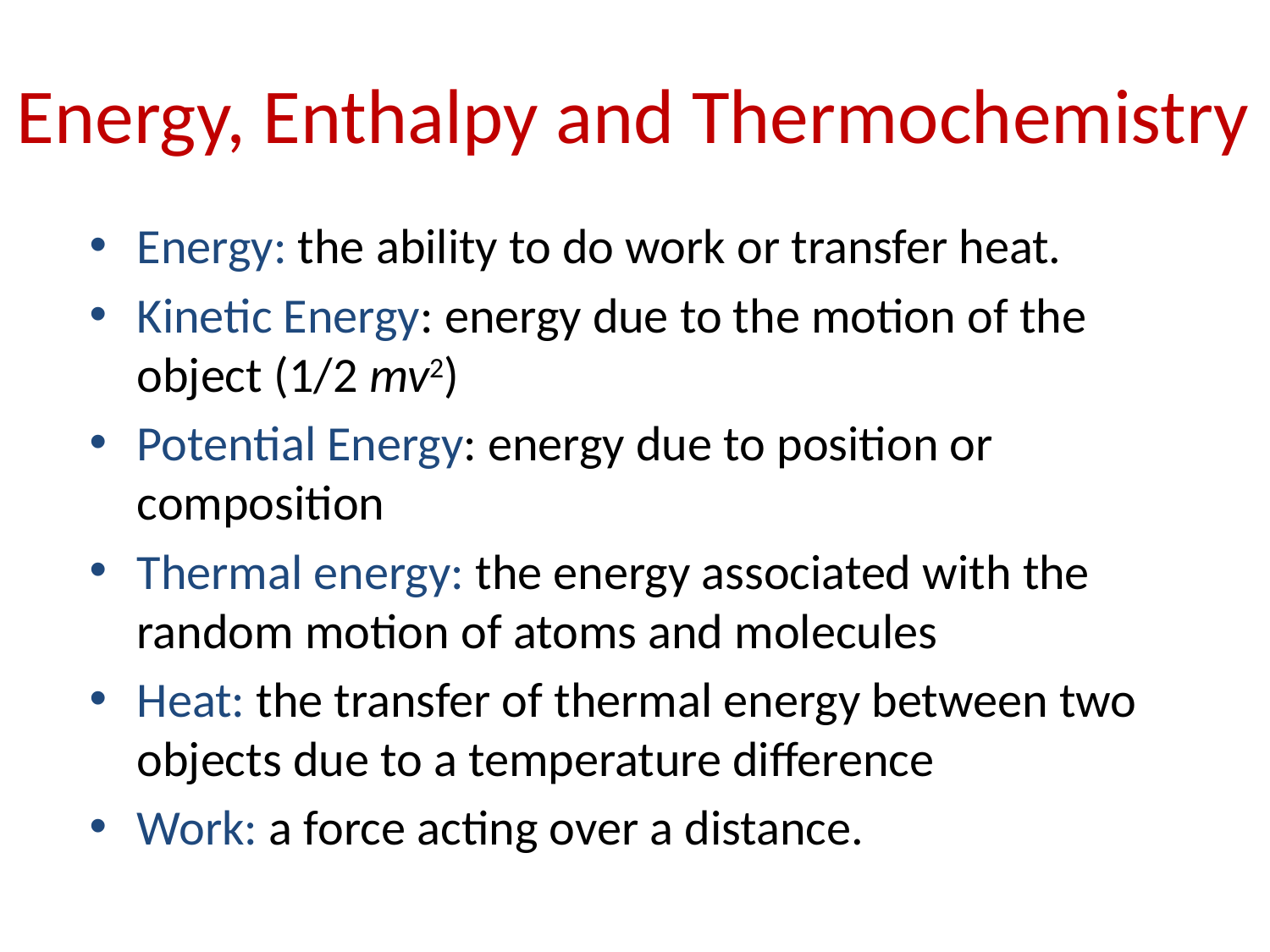

# Energy, Enthalpy and Thermochemistry
Energy: the ability to do work or transfer heat.
Kinetic Energy: energy due to the motion of the object (1/2 mv2)
Potential Energy: energy due to position or composition
Thermal energy: the energy associated with the random motion of atoms and molecules
Heat: the transfer of thermal energy between two objects due to a temperature difference
Work: a force acting over a distance.